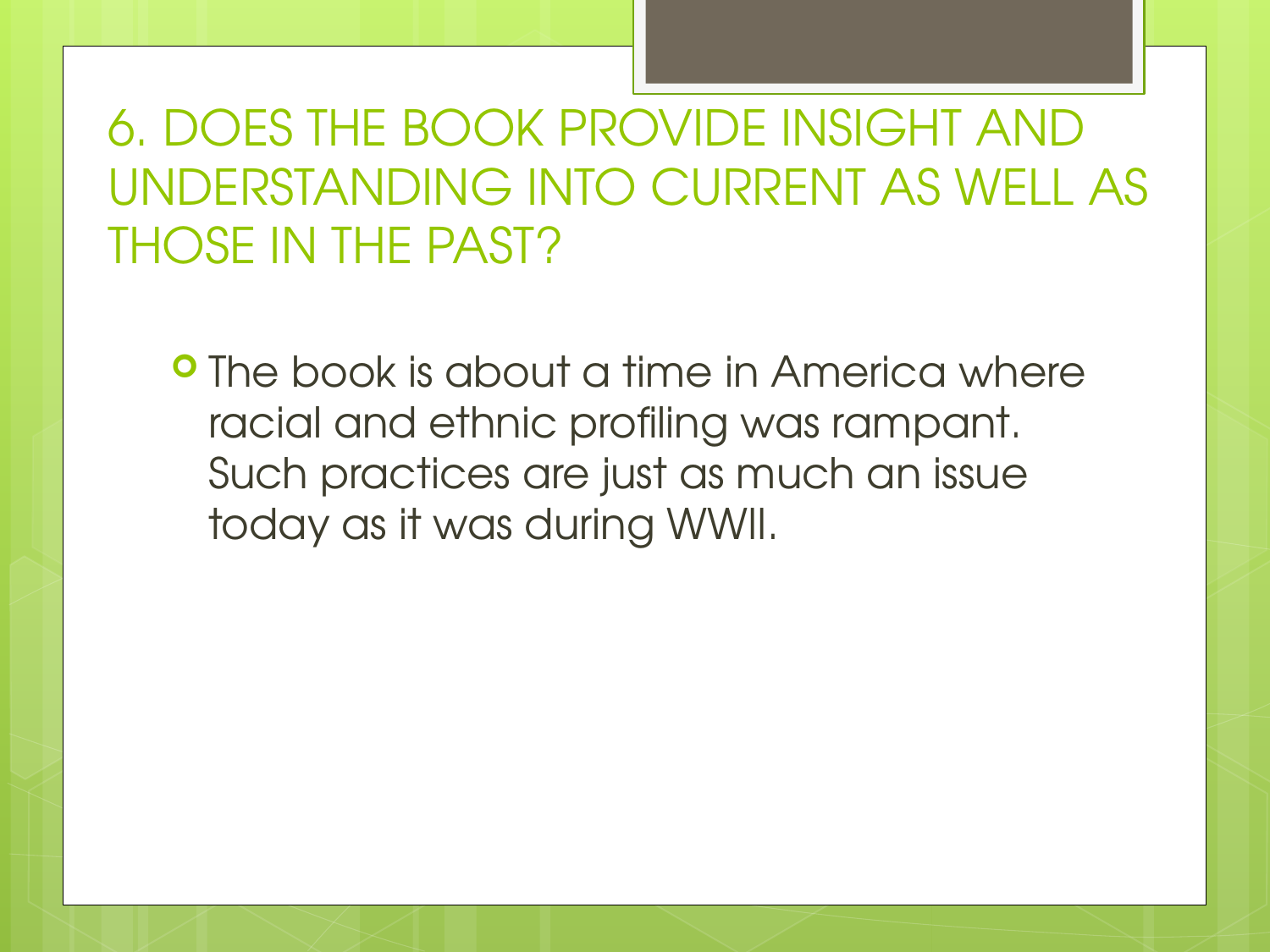

# 6. DOES THE BOOK PROVIDE INSIGHT AND UNDERSTANDING INTO CURRENT AS WELL AS THOSE IN THE PAST?
The book is about a time in America where racial and ethnic profiling was rampant.  Such practices are just as much an issue today as it was during WWII.